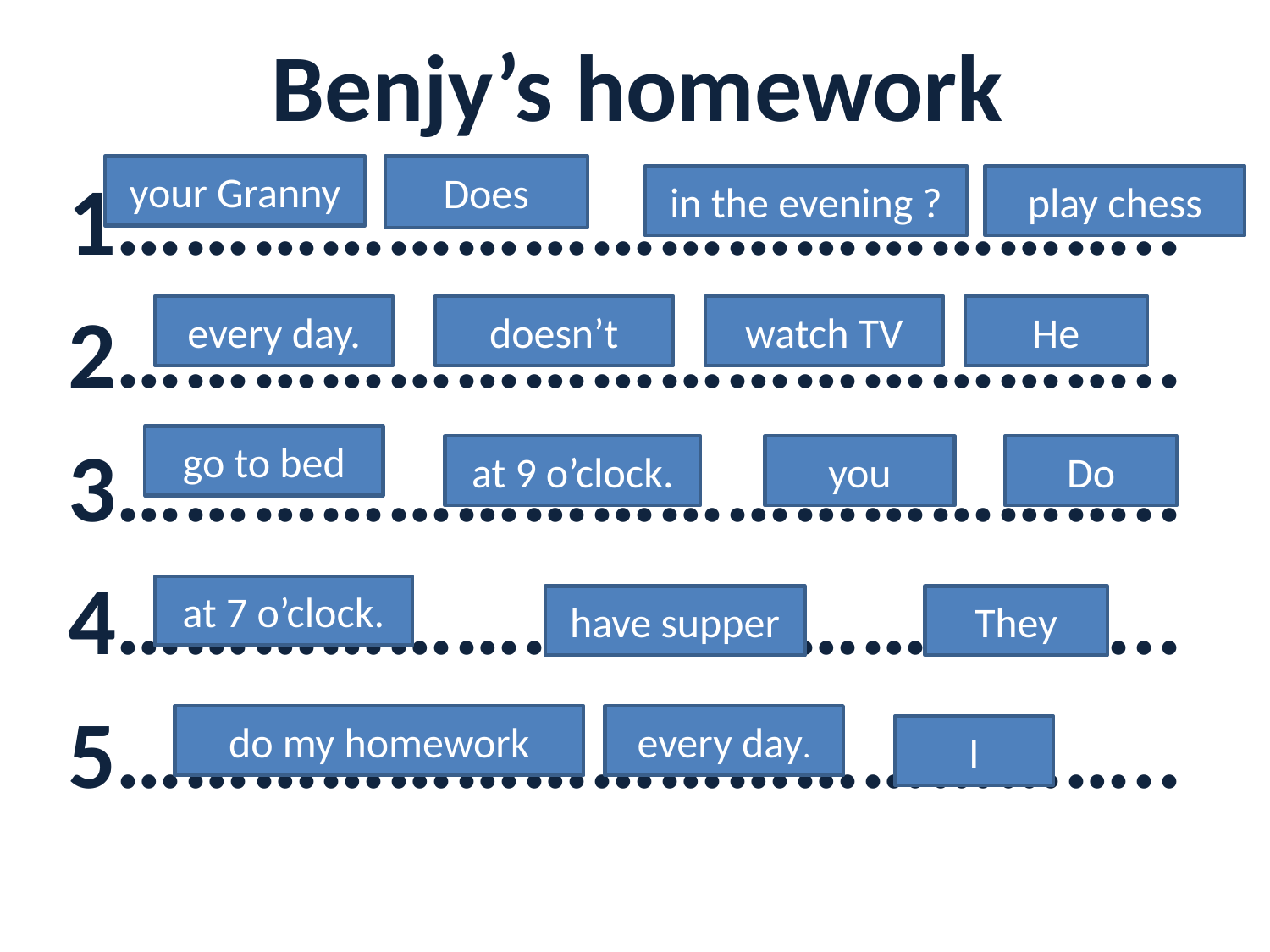

Benjy’s homework
1………………………………………..
2………………………………………..
3………………………………………..
4………………………………………..
5………………………………………..

your Granny
Does
in the evening ?
play chess
every day.
doesn’t
watch TV
He
go to bed
at 9 o’clock.
you
Do
at 7 o’clock.
have supper
They
do my homework
every day.
I